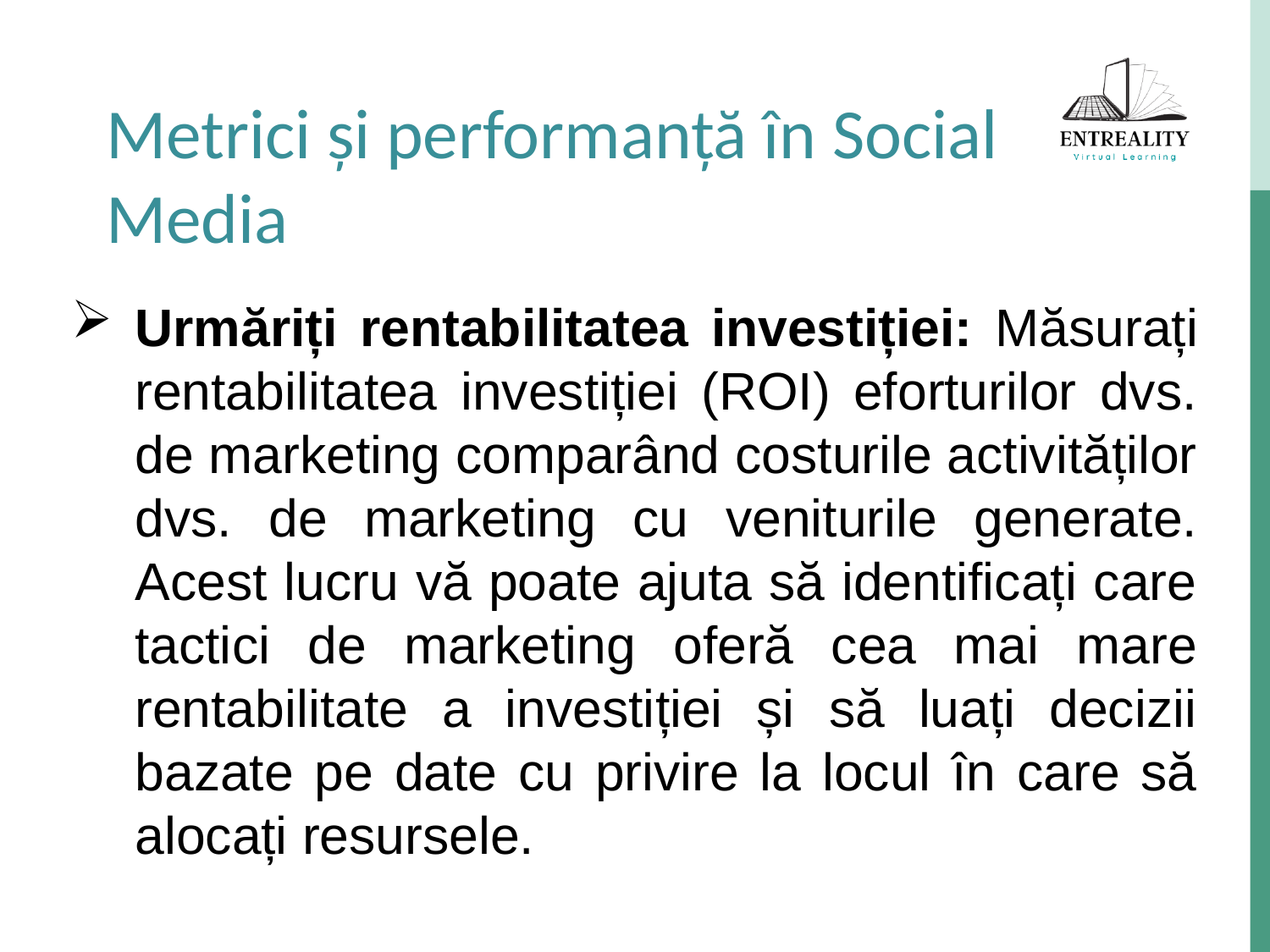

Metrici și performanță în Social Media

Urmăriți rentabilitatea investiției: Măsurați rentabilitatea investiției (ROI) eforturilor dvs. de marketing comparând costurile activităților dvs. de marketing cu veniturile generate. Acest lucru vă poate ajuta să identificați care tactici de marketing oferă cea mai mare rentabilitate a investiției și să luați decizii bazate pe date cu privire la locul în care să alocați resursele.